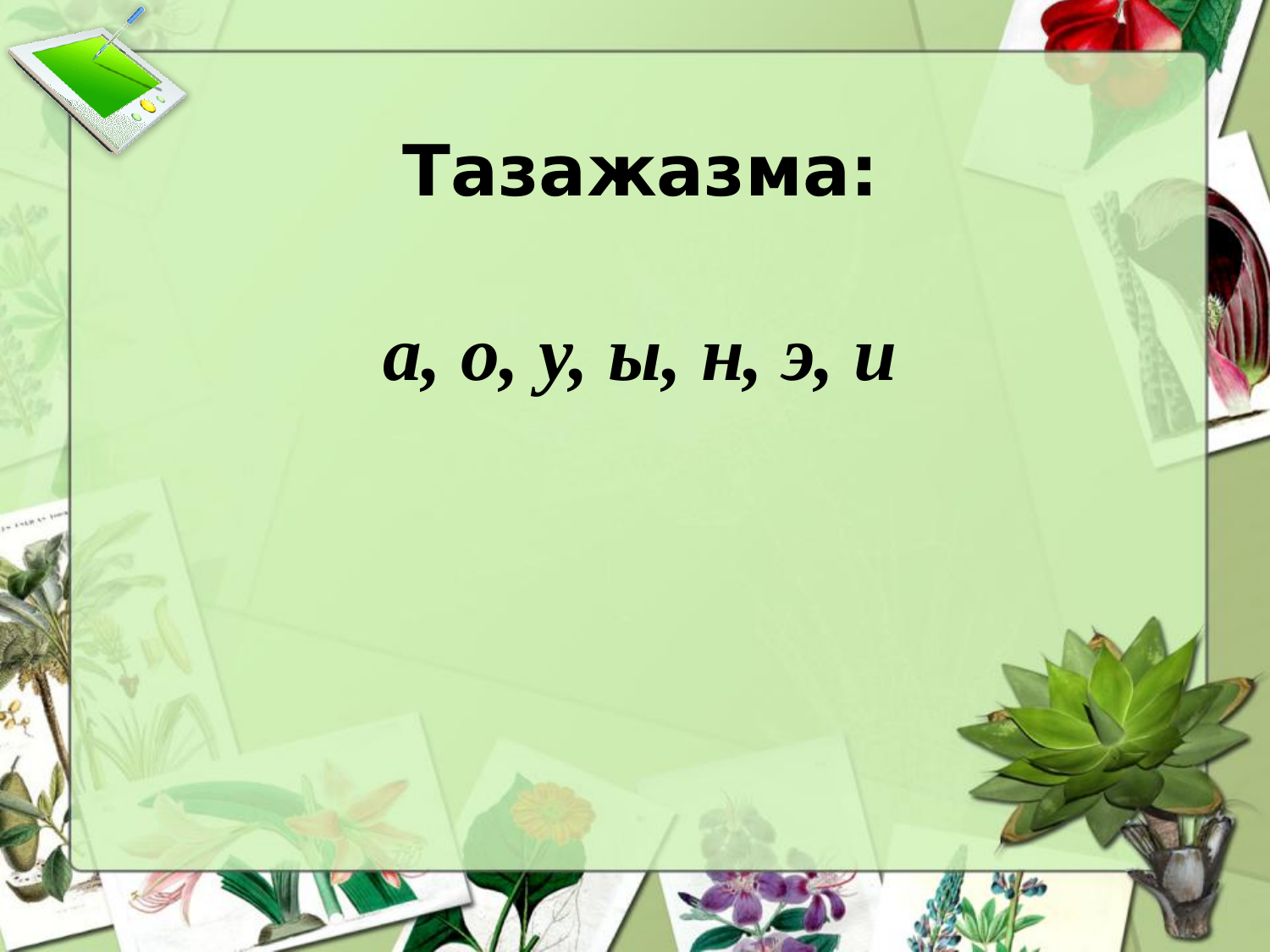

Тазажазма:
а, о, у, ы, н, э, и